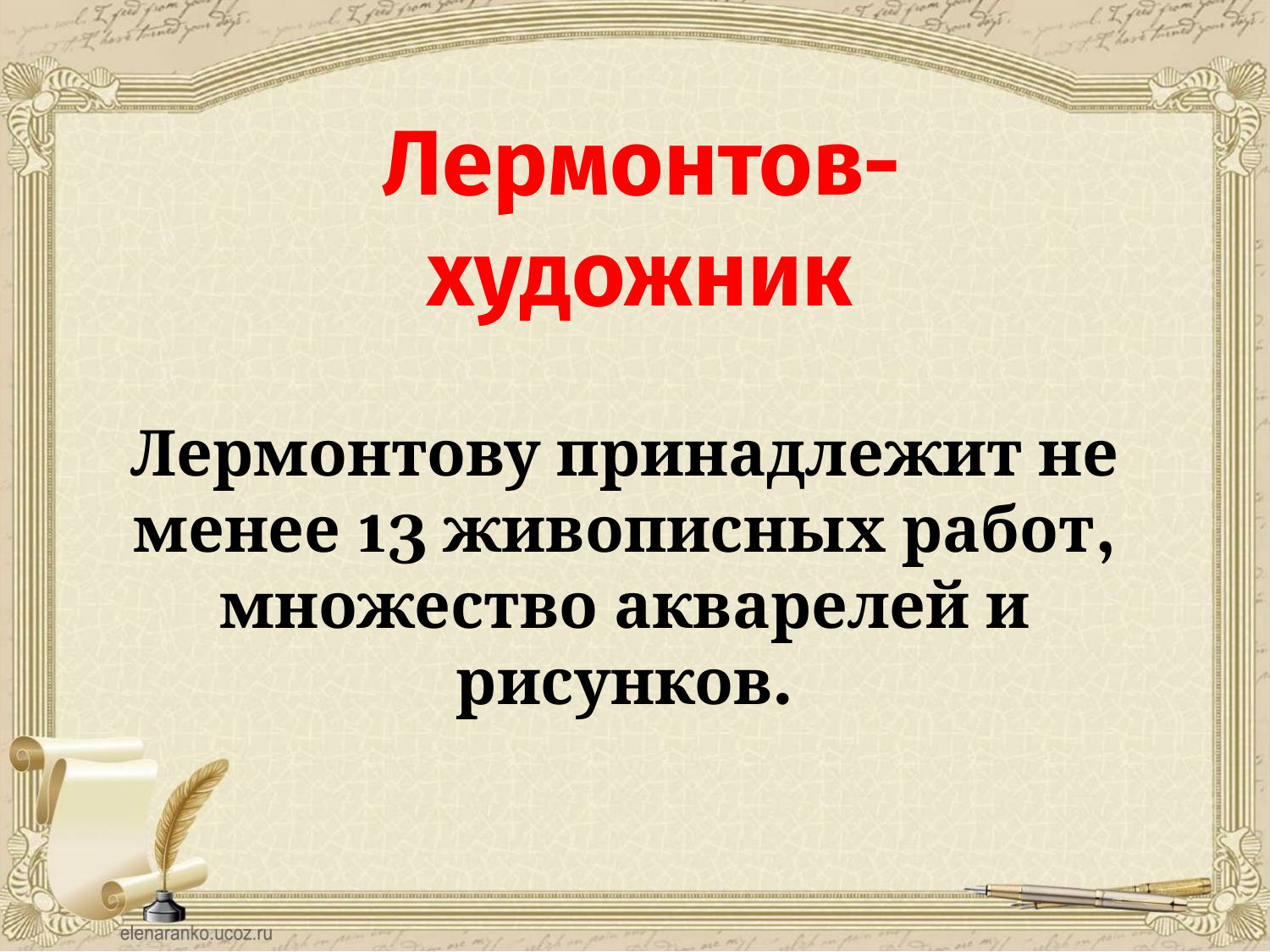

# Лермонтов-художник
Лермонтову принадлежит не менее 13 живописных работ, множество акварелей и рисунков.